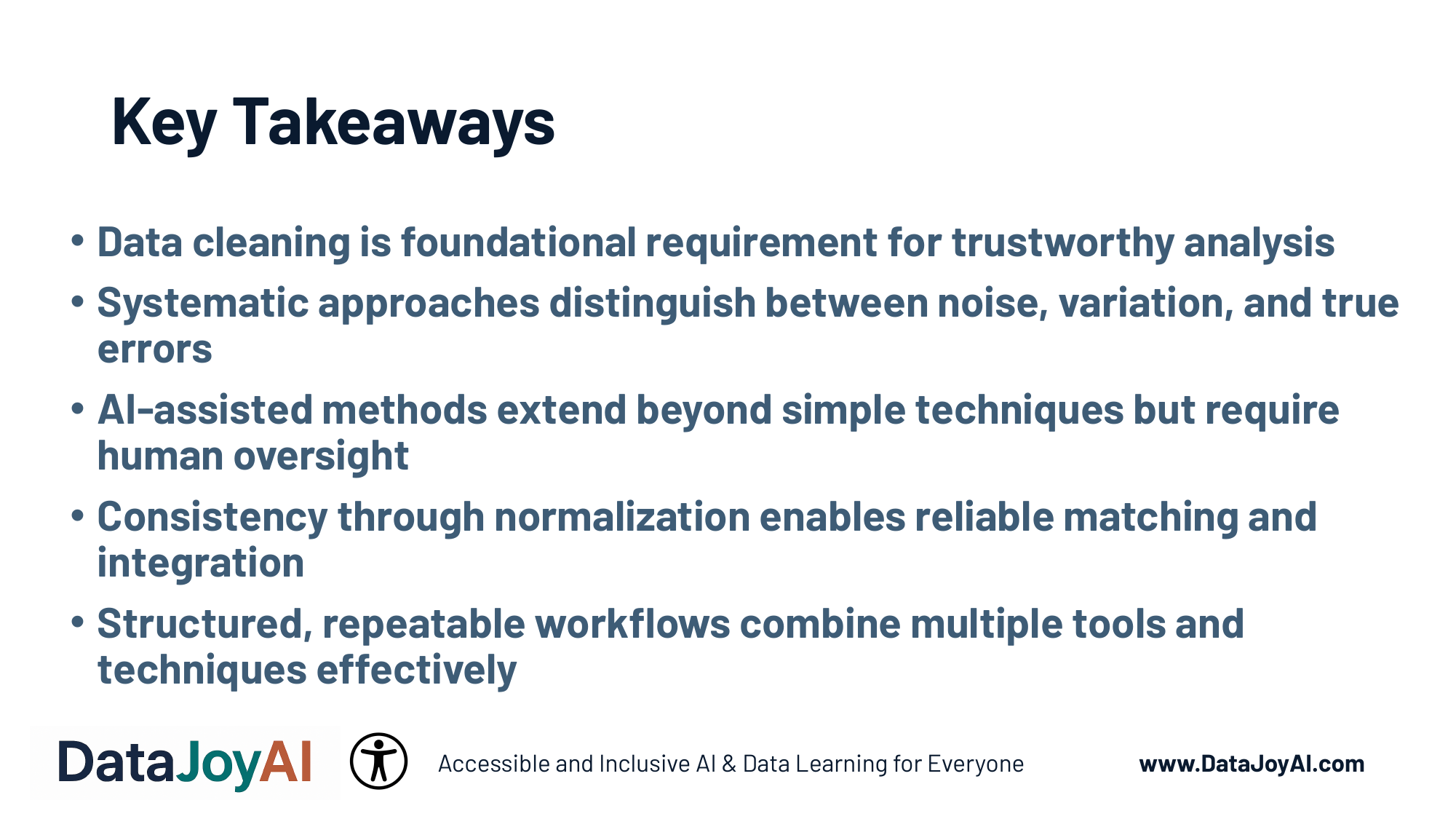

# Key Takeaways
Data cleaning is foundational requirement for trustworthy analysis
Systematic approaches distinguish between noise, variation, and true errors
AI-assisted methods extend beyond simple techniques but require human oversight
Consistency through normalization enables reliable matching and integration
Structured, repeatable workflows combine multiple tools and techniques effectively